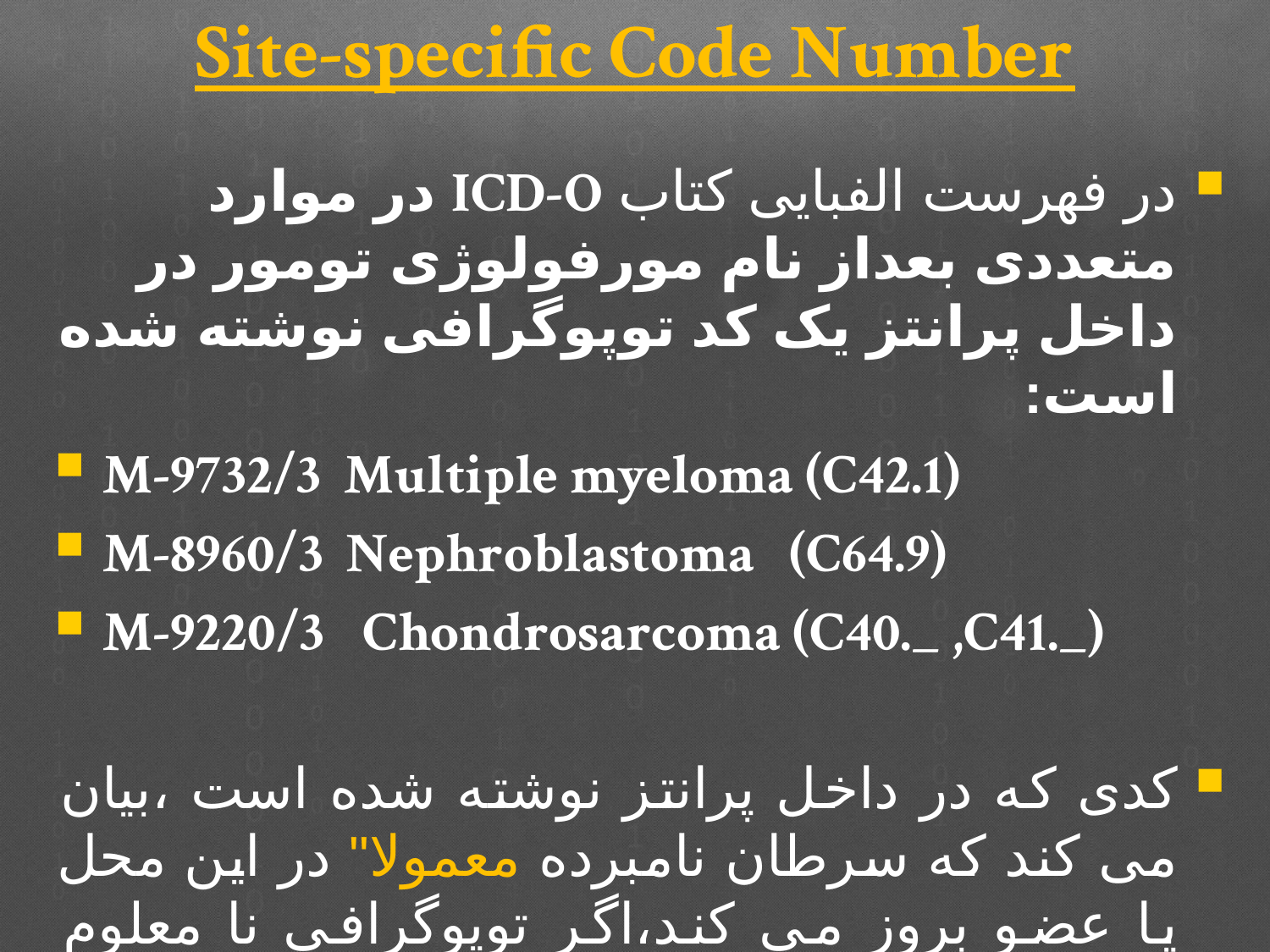

# Site-specific Code Number
در فهرست الفبایی کتاب ICD-O در موارد متعددی بعداز نام مورفولوژی تومور در داخل پرانتز یک کد توپوگرافی نوشته شده است:
M-9732/3  Multiple myeloma (C42.1)
M-8960/3  Nephroblastoma   (C64.9)
M-9220/3   Chondrosarcoma (C40._ ,C41._)

کدی که در داخل پرانتز نوشته شده است ،بیان می کند که سرطان نامبرده معمولا" در این محل یا عضو بروز می کند،اگر توپوگرافی نا معلوم است،از این کد استفاده می شود.